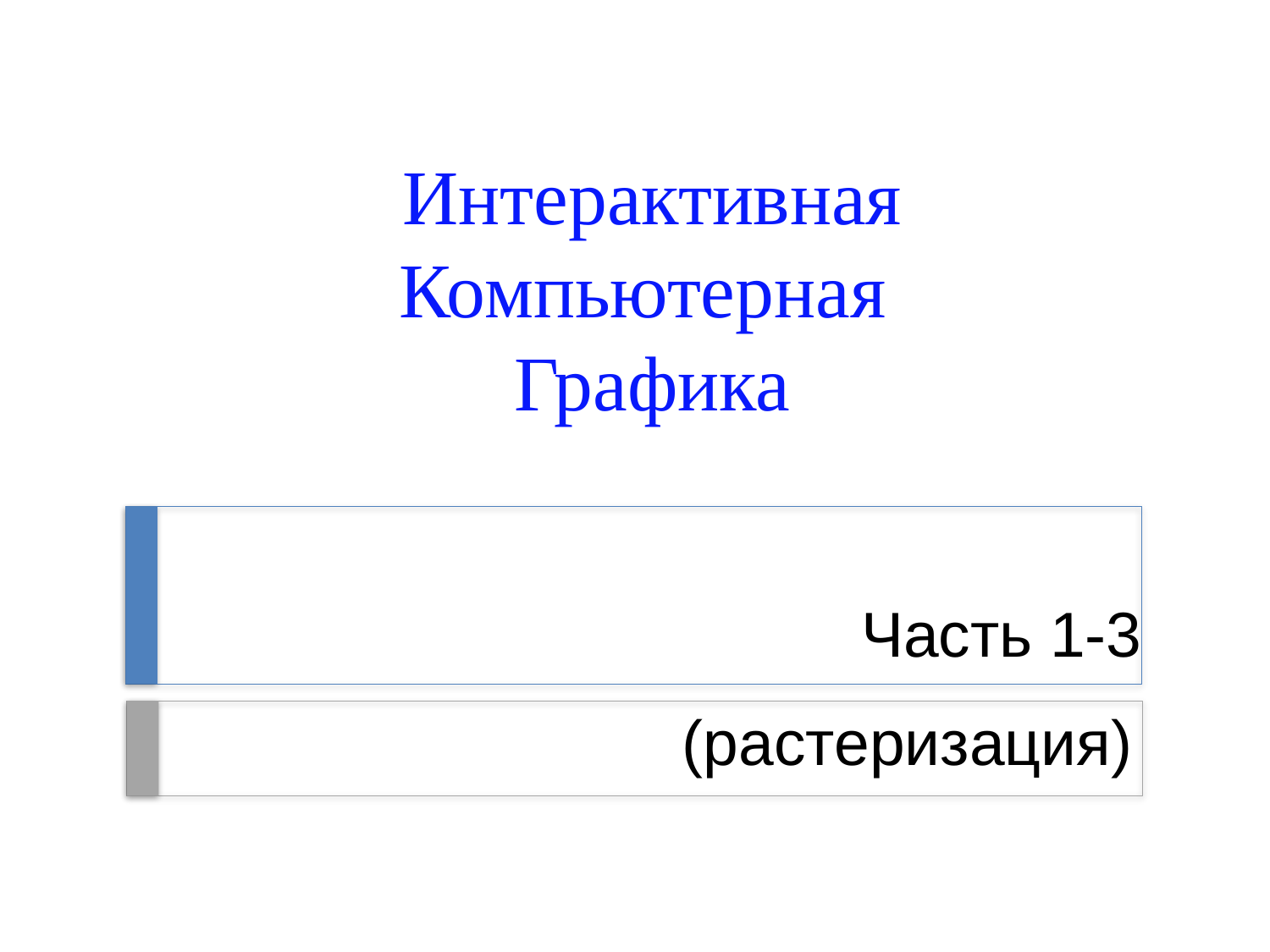

Интерактивная
Компьютерная
Графика
Часть 1-3
# (растеризация)